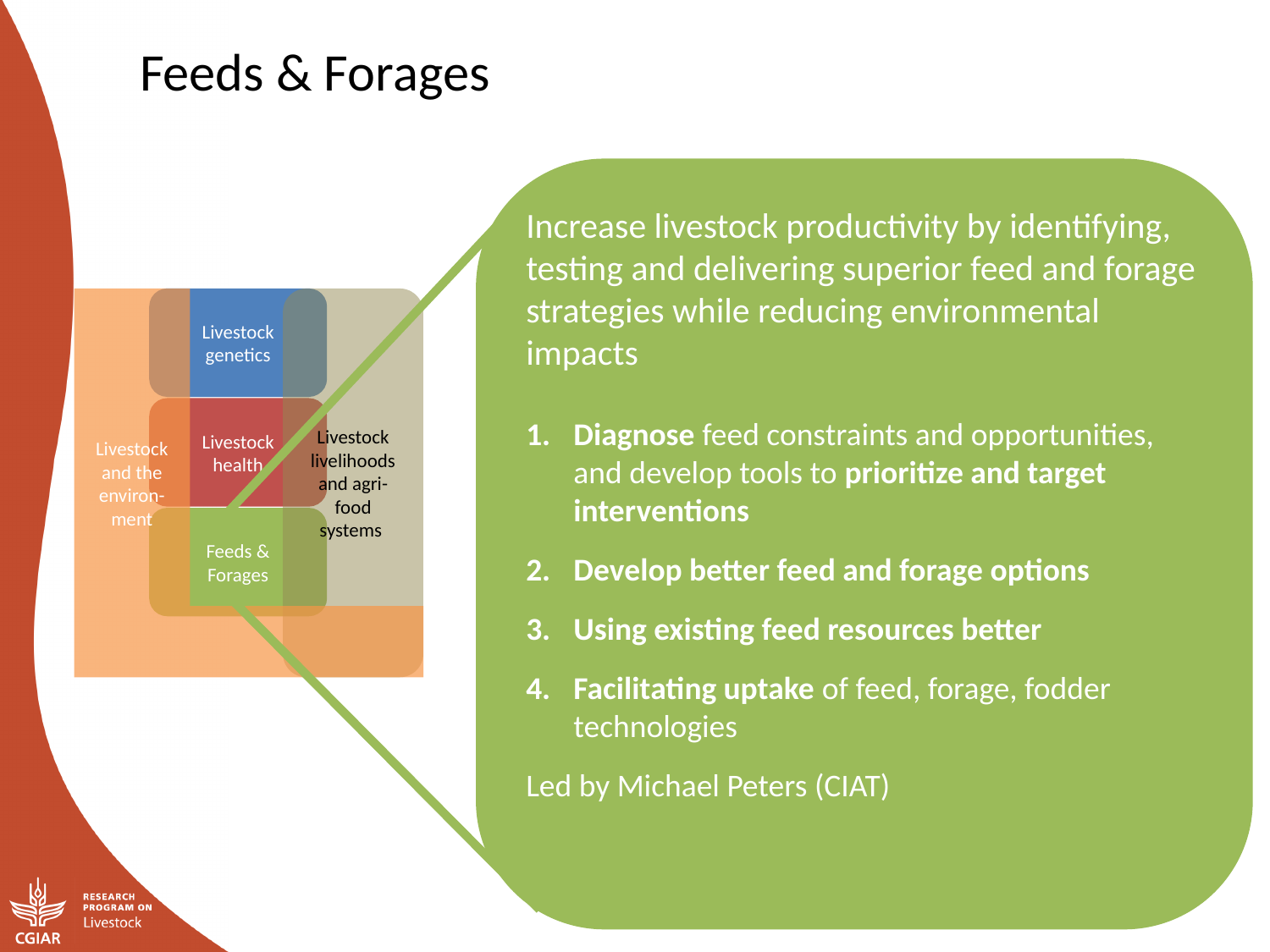

Feeds & Forages
Increase livestock productivity by identifying, testing and delivering superior feed and forage strategies while reducing environmental impacts

Diagnose feed constraints and opportunities, and develop tools to prioritize and target interventions
Develop better feed and forage options
Using existing feed resources better
Facilitating uptake of feed, forage, fodder technologies
Led by Michael Peters (CIAT)
Livestock and the environ-ment
Livestock
genetics
Livestock livelihoods and agri-food systems
Livestock
health
Feeds &
Forages